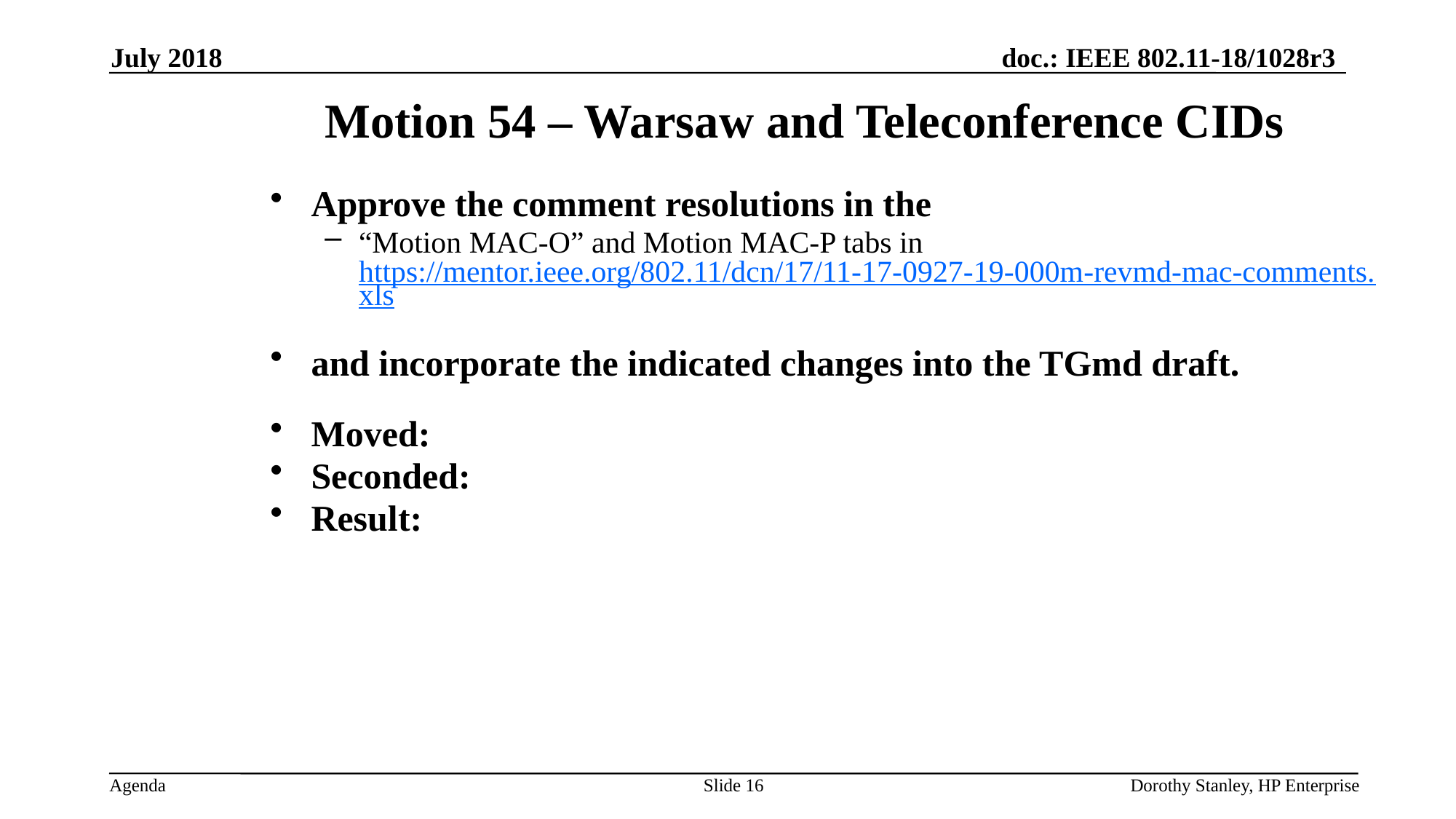

July 2018
Motion 54 – Warsaw and Teleconference CIDs
Approve the comment resolutions in the
“Motion MAC-O” and Motion MAC-P tabs in https://mentor.ieee.org/802.11/dcn/17/11-17-0927-19-000m-revmd-mac-comments.xls
and incorporate the indicated changes into the TGmd draft.
Moved:
Seconded:
Result:

Slide 16
Dorothy Stanley, HP Enterprise